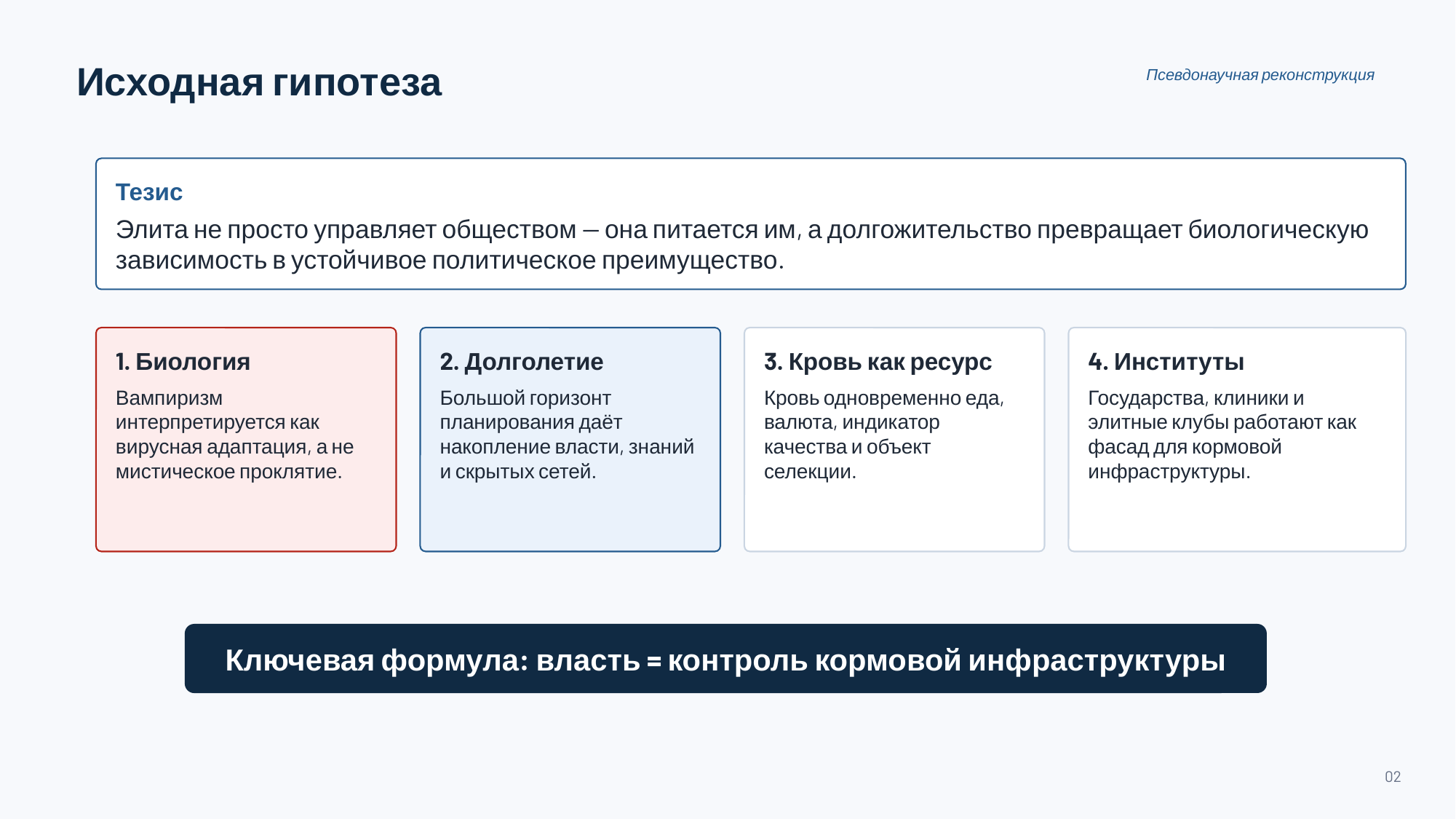

Исходная гипотеза
Псевдонаучная реконструкция

Тезис
Элита не просто управляет обществом — она питается им, а долгожительство превращает биологическую зависимость в устойчивое политическое преимущество.

1. Биология
2. Долголетие
3. Кровь как ресурс
4. Институты
Вампиризм интерпретируется как вирусная адаптация, а не мистическое проклятие.
Большой горизонт планирования даёт накопление власти, знаний и скрытых сетей.
Кровь одновременно еда, валюта, индикатор качества и объект селекции.
Государства, клиники и элитные клубы работают как фасад для кормовой инфраструктуры.

Ключевая формула: власть = контроль кормовой инфраструктуры
02